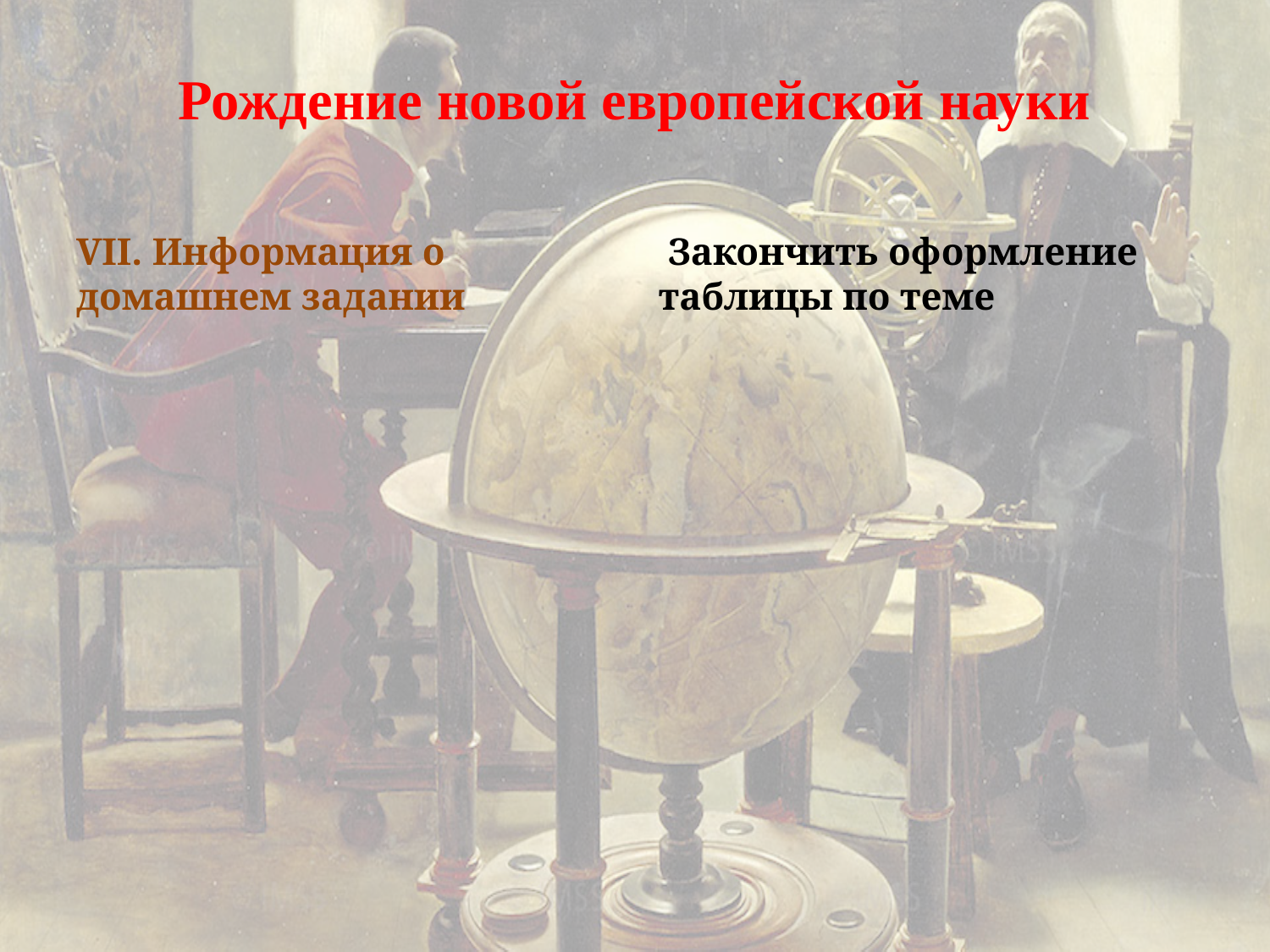

# Рождение новой европейской науки
VII. Информация о домашнем задании

 Закончить оформление таблицы по теме